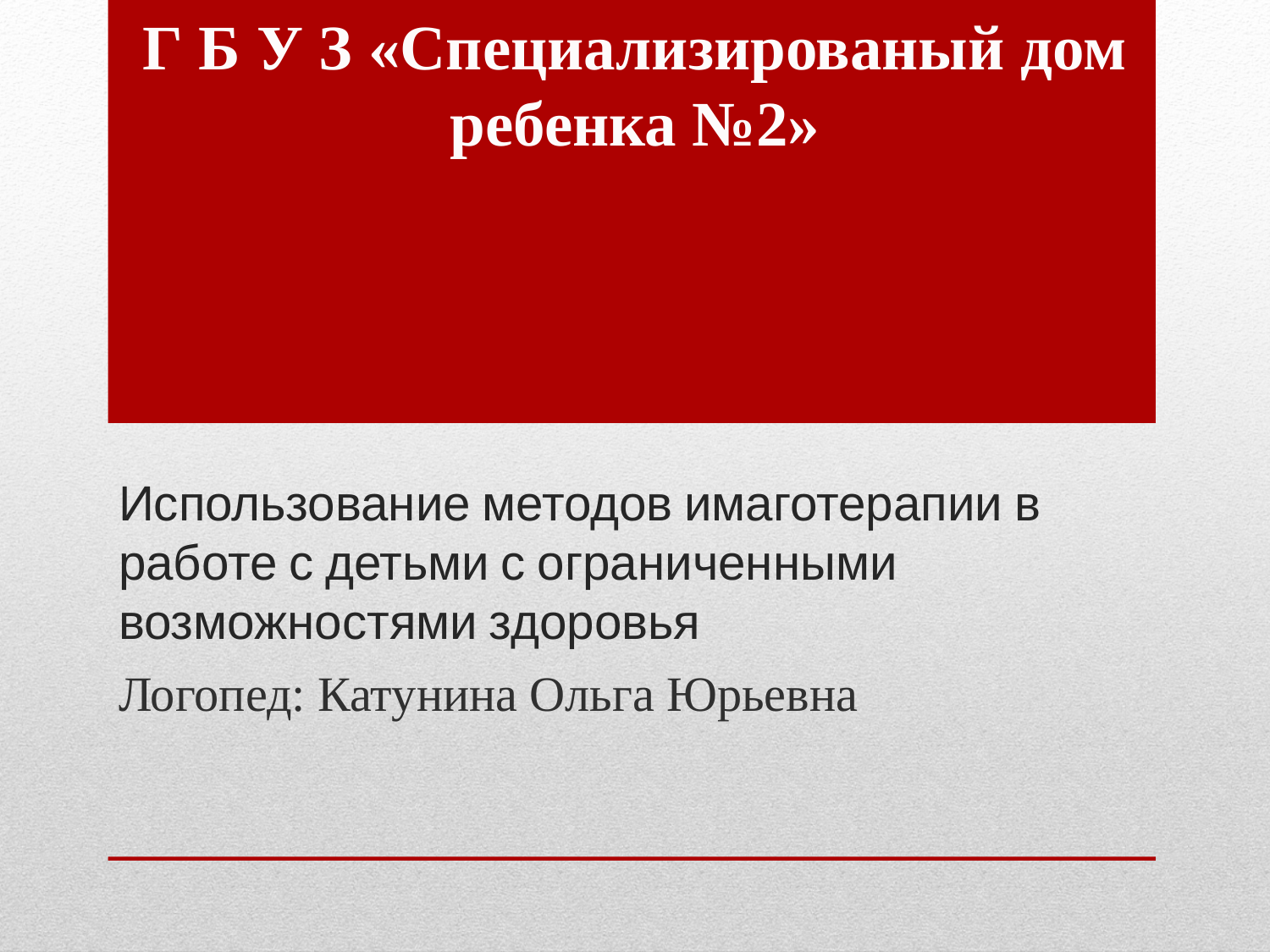

Г Б У З «Специализированый дом ребенка №2»

# Использование методов имаготерапии в работе с детьми с ограниченными возможностями здоровья
Логопед: Катунина Ольга Юрьевна